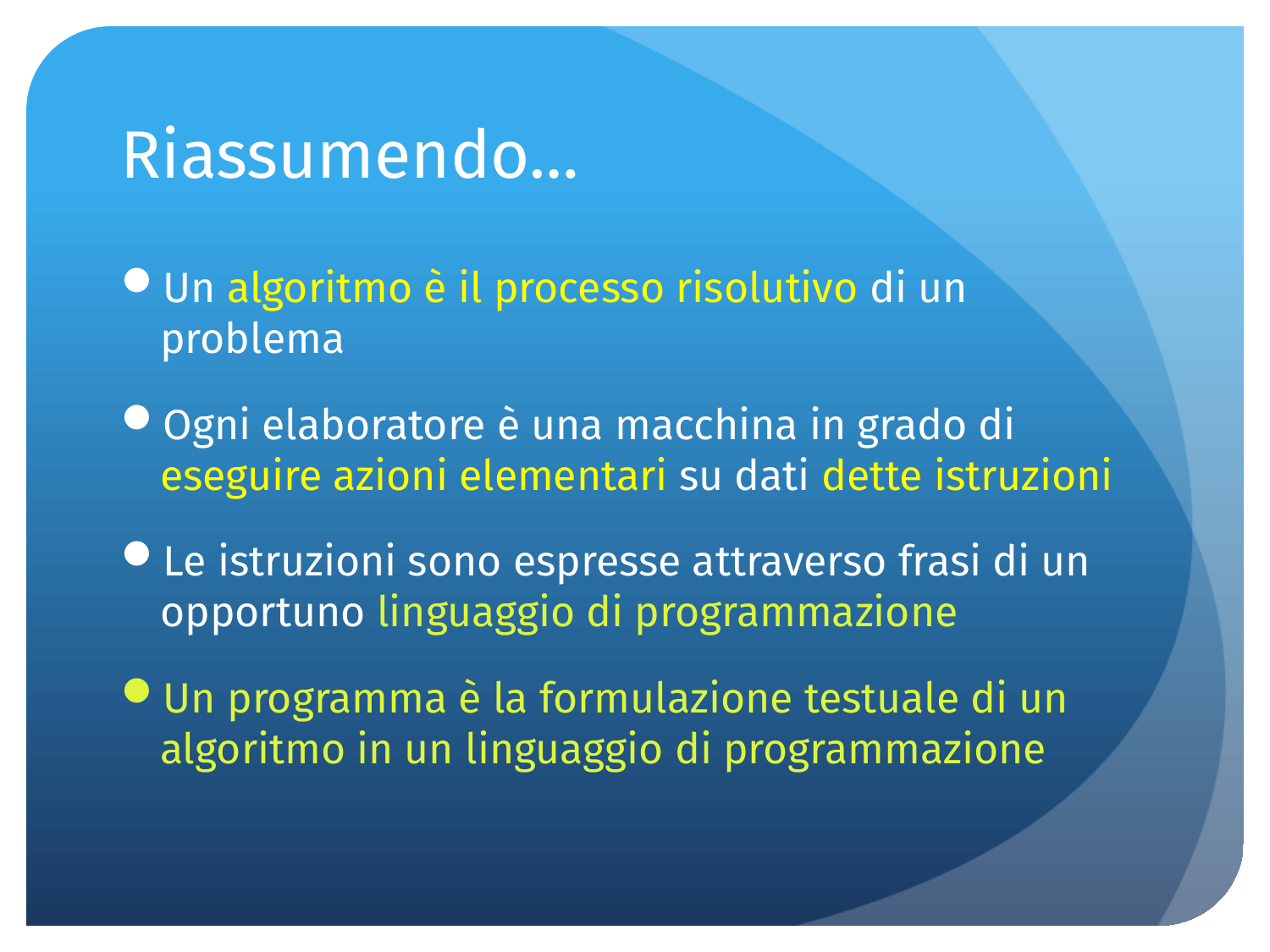

# Riassumendo…
Un algoritmo è il processo risolutivo di un problema
Ogni elaboratore è una macchina in grado di eseguire azioni elementari su dati dette istruzioni
Le istruzioni sono espresse attraverso frasi di un opportuno linguaggio di programmazione
Un programma è la formulazione testuale di un algoritmo in un linguaggio di programmazione